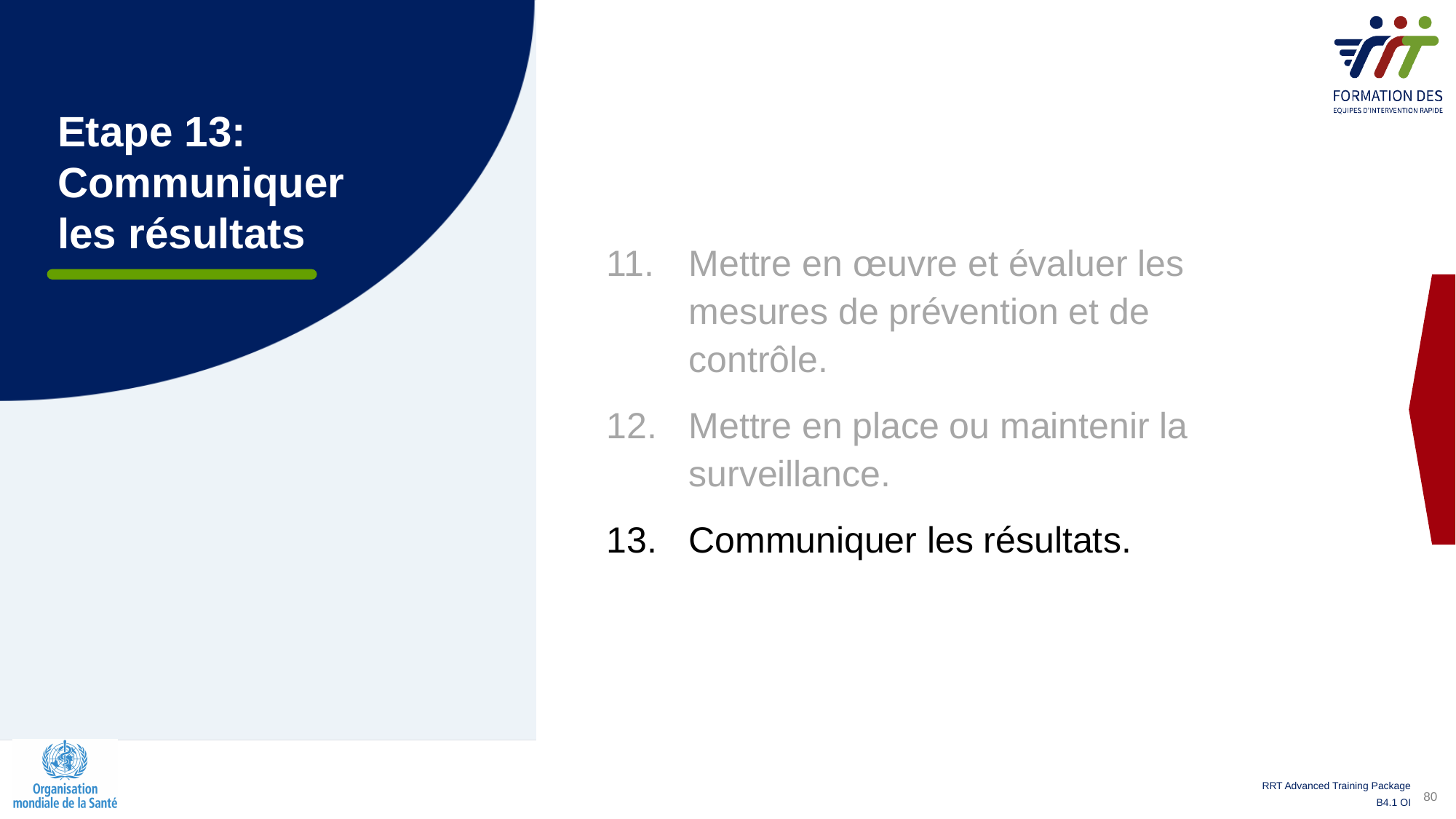

Etape 13: Communiquer
les résultats
Mettre en œuvre et évaluer les mesures de prévention et de contrôle.
Mettre en place ou maintenir la surveillance.
Communiquer les résultats.